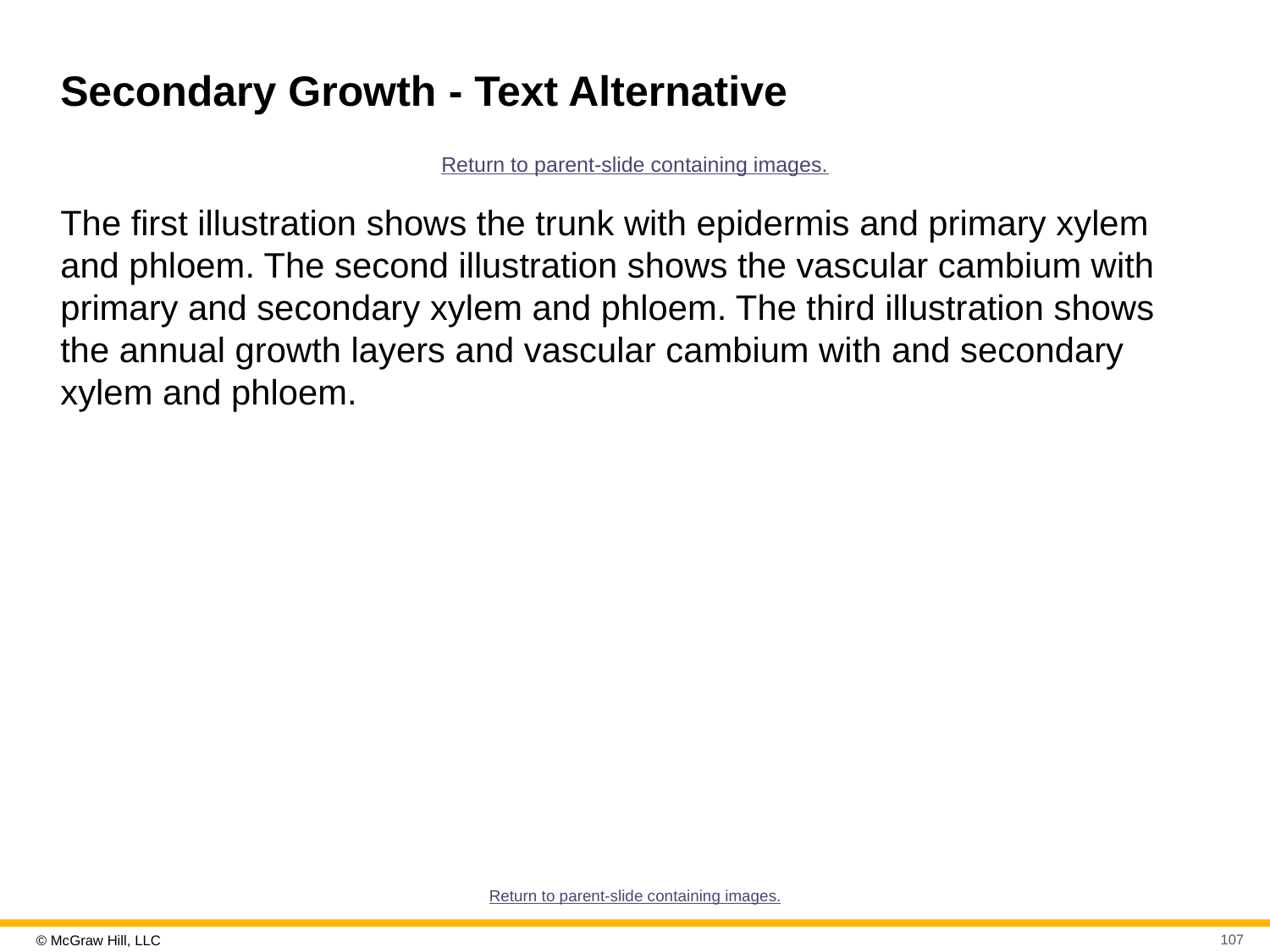

# Secondary Growth - Text Alternative
Return to parent-slide containing images.
The first illustration shows the trunk with epidermis and primary xylem and phloem. The second illustration shows the vascular cambium with primary and secondary xylem and phloem. The third illustration shows the annual growth layers and vascular cambium with and secondary xylem and phloem.
Return to parent-slide containing images.
107